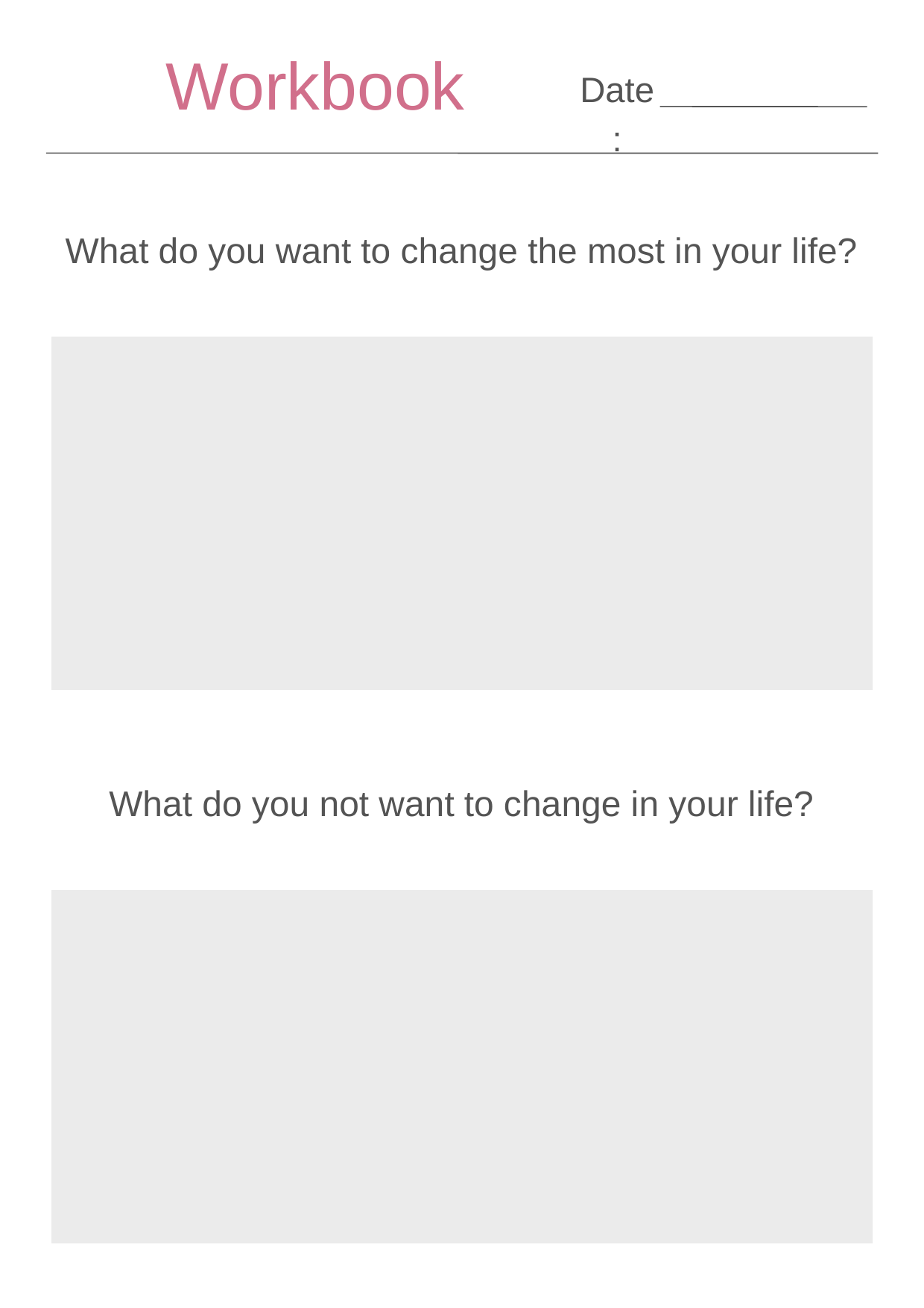

Workbook
Date:

What do you want to change the most in your life?

What do you not want to change in your life?